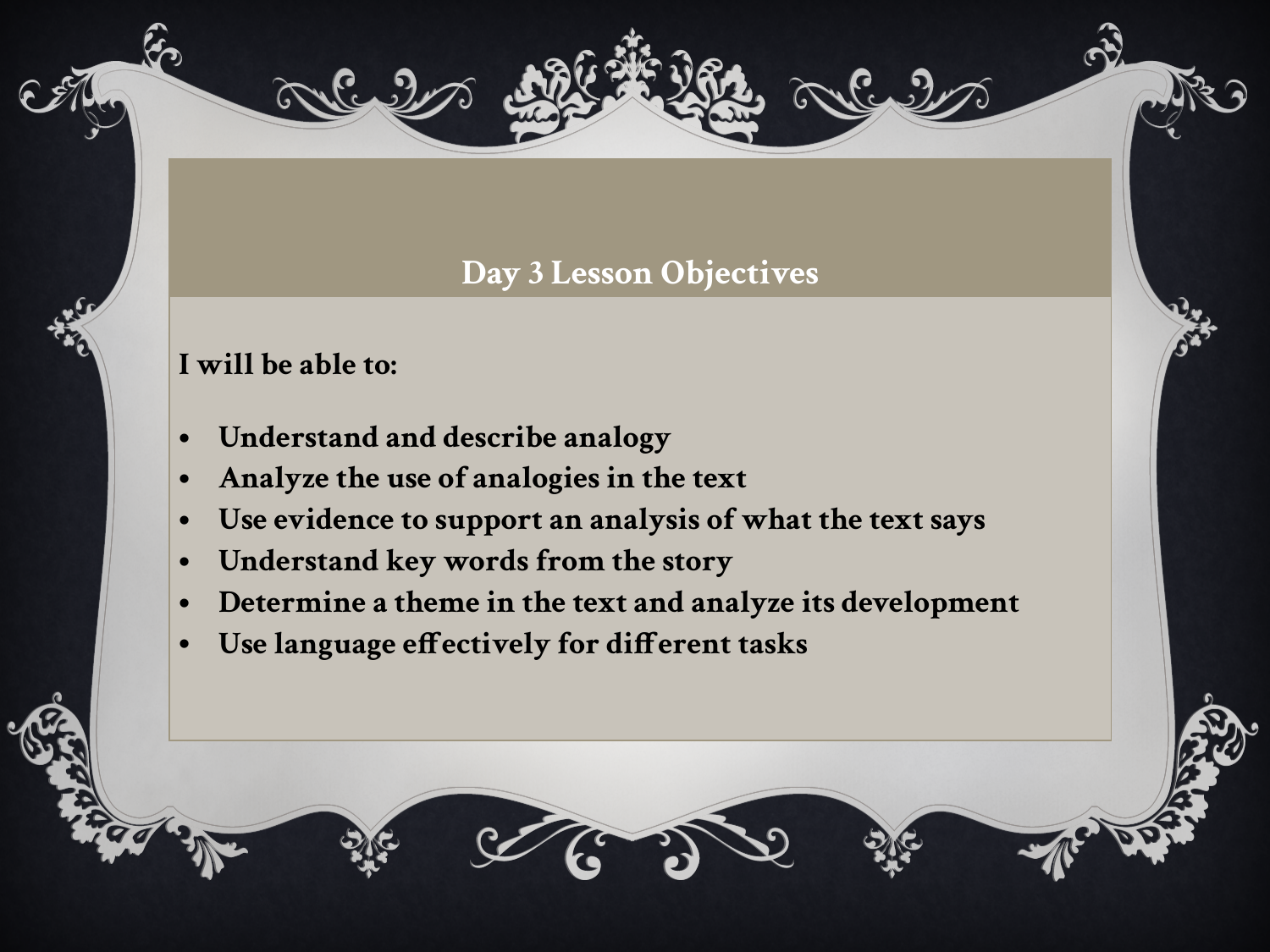

| Day 3 Lesson Objectives |
| --- |
| I will be able to: Understand and describe analogy Analyze the use of analogies in the text Use evidence to support an analysis of what the text says Understand key words from the story Determine a theme in the text and analyze its development Use language effectively for different tasks |